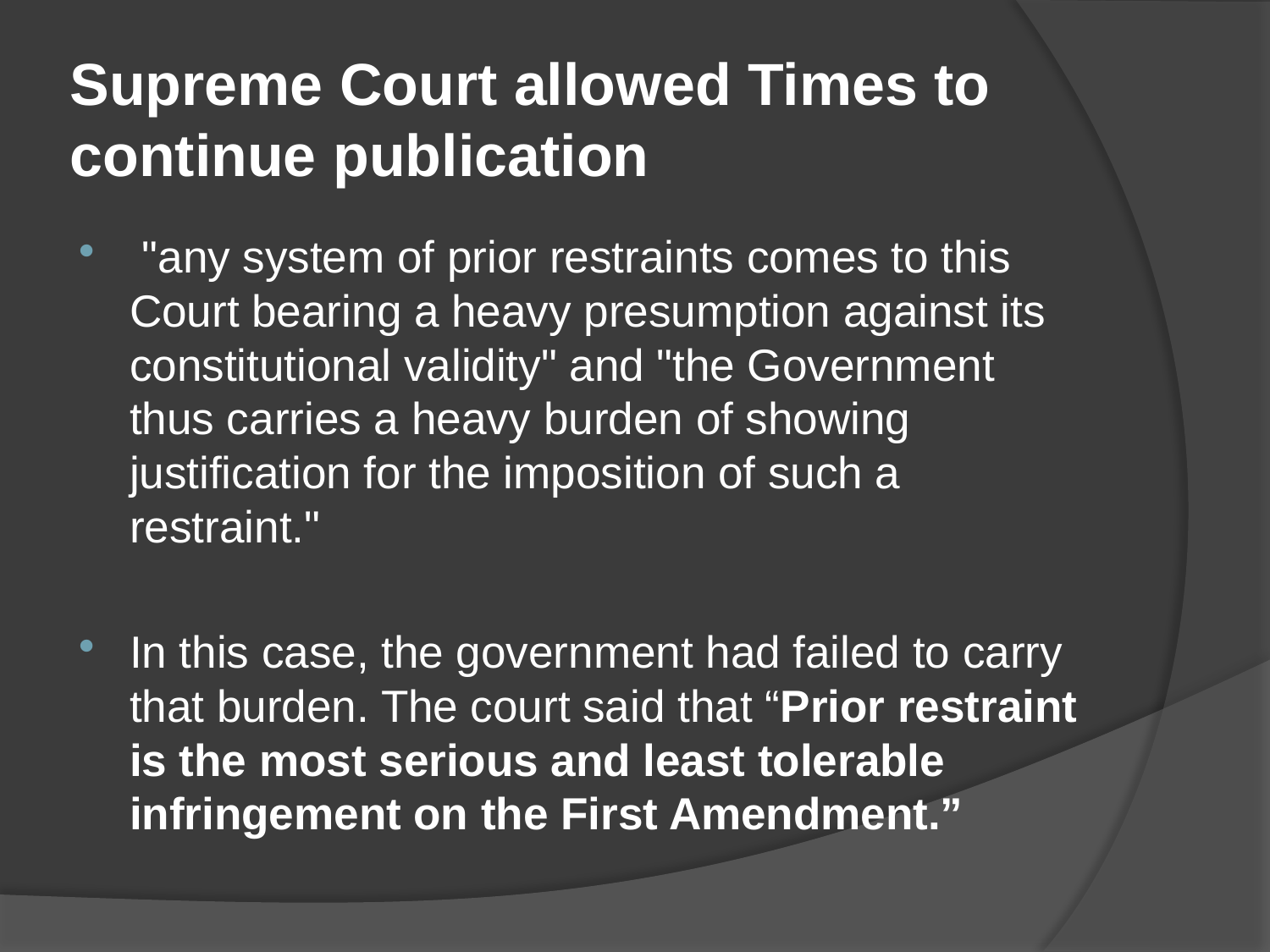

# Supreme Court allowed Times to continue publication
 "any system of prior restraints comes to this Court bearing a heavy presumption against its constitutional validity" and "the Government thus carries a heavy burden of showing justification for the imposition of such a restraint."

In this case, the government had failed to carry that burden. The court said that “Prior restraint is the most serious and least tolerable infringement on the First Amendment.”